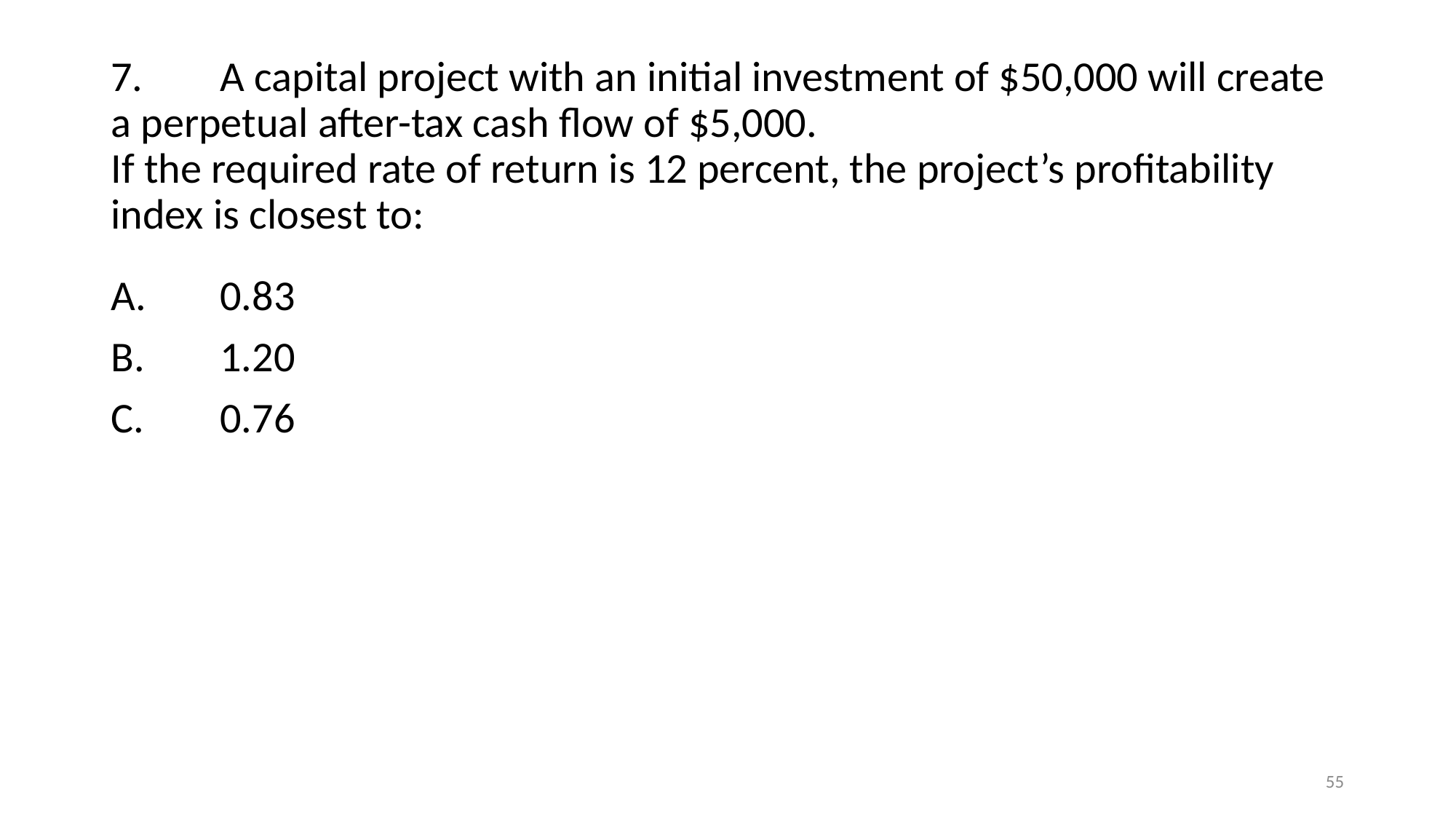

# 7.	A capital project with an initial investment of $50,000 will create a perpetual after-tax cash flow of $5,000. If the required rate of return is 12 percent, the project’s profitability index is closest to:
A.	0.83
B.	1.20
C.	0.76
55